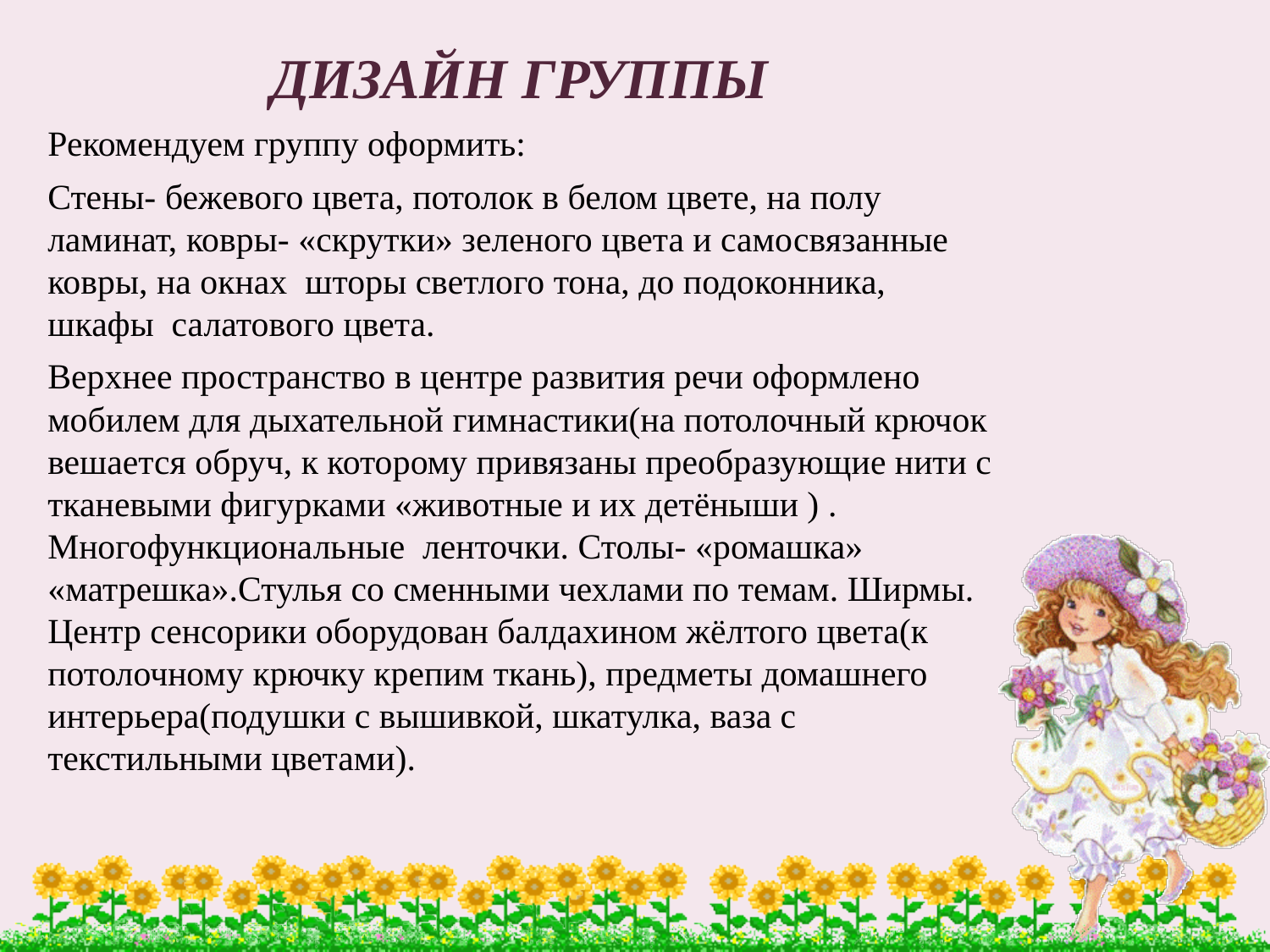

ДИЗАЙН ГРУППЫ
Рекомендуем группу оформить:
Стены- бежевого цвета, потолок в белом цвете, на полу ламинат, ковры- «скрутки» зеленого цвета и самосвязанные  ковры, на окнах  шторы светлого тона, до подоконника, шкафы  салатового цвета.
Верхнее пространство в центре развития речи оформлено мобилем для дыхательной гимнастики(на потолочный крючок вешается обруч, к которому привязаны преобразующие нити с тканевыми фигурками «животные и их детёныши ) . Многофункциональные  ленточки. Столы- «ромашка» «матрешка».Стулья со сменными чехлами по темам. Ширмы. Центр сенсорики оборудован балдахином жёлтого цвета(к потолочному крючку крепим ткань), предметы домашнего интерьера(подушки с вышивкой, шкатулка, ваза с текстильными цветами).